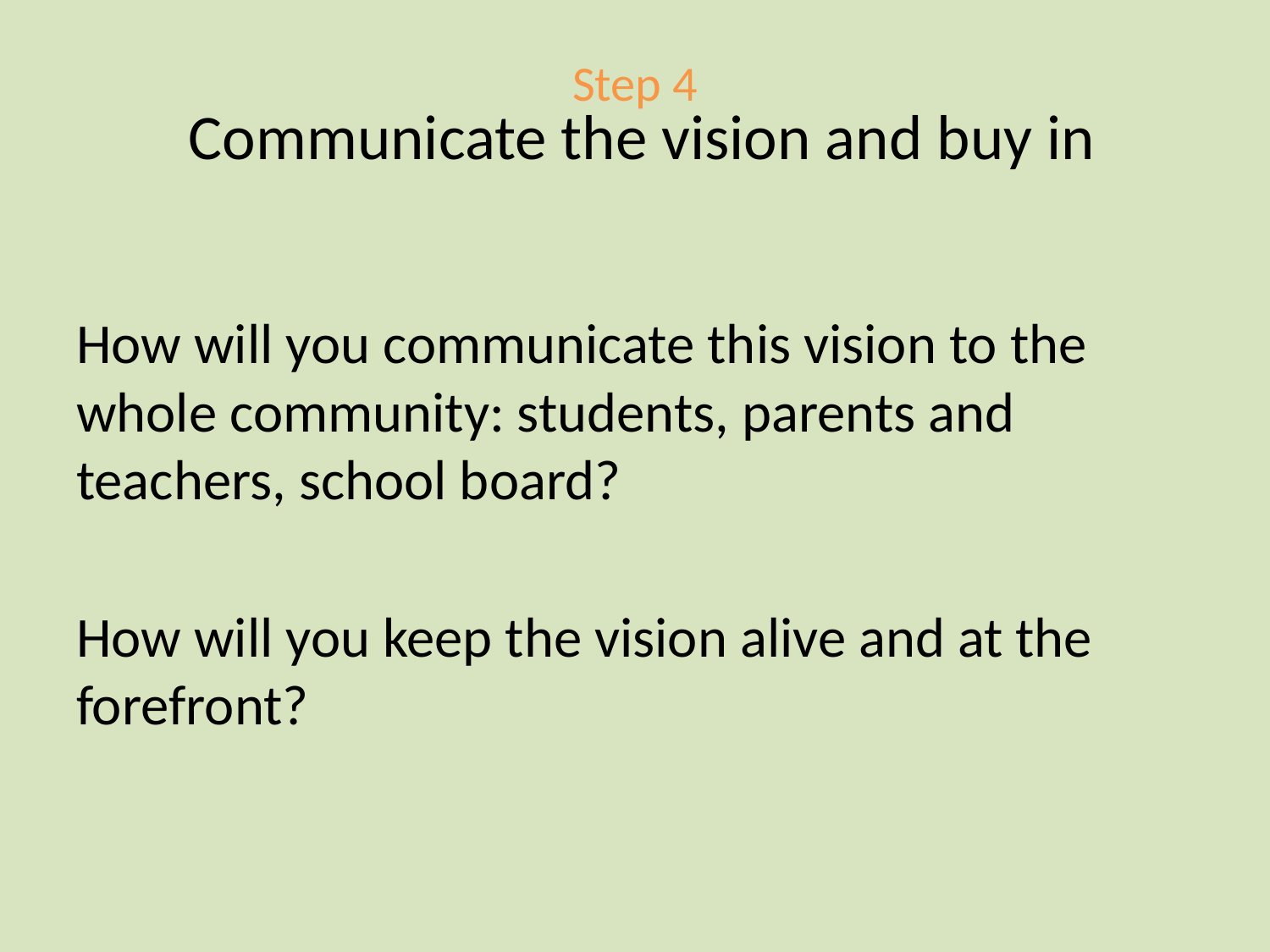

# Step 4 Communicate the vision and buy in

How will you communicate this vision to the whole community: students, parents and teachers, school board?

How will you keep the vision alive and at the forefront?